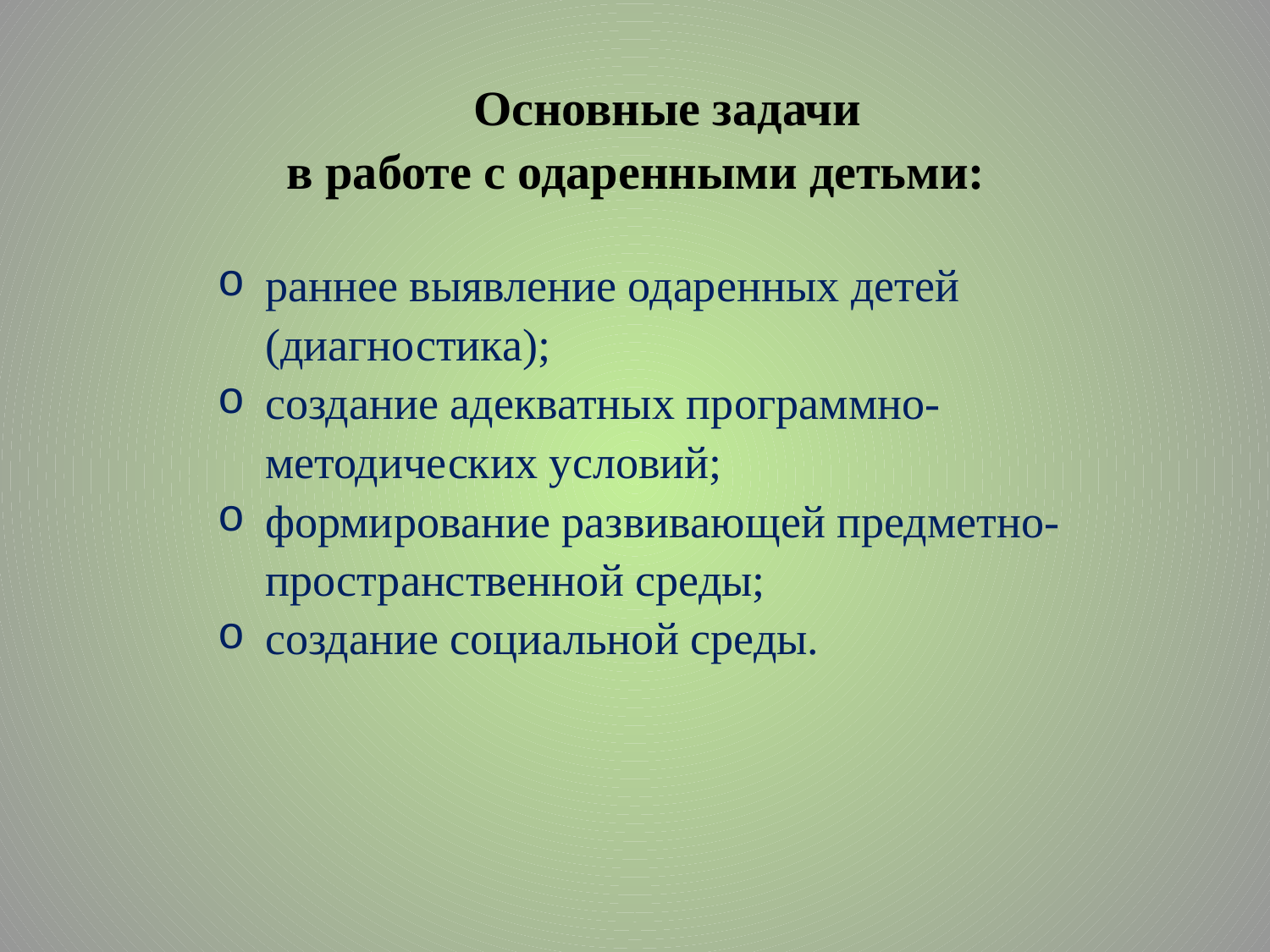

# Основные задачи в работе с одаренными детьми:

раннее выявление одаренных детей (диагностика);
создание адекватных программно-методических условий;
формирование развивающей предметно-пространственной среды;
создание социальной среды.